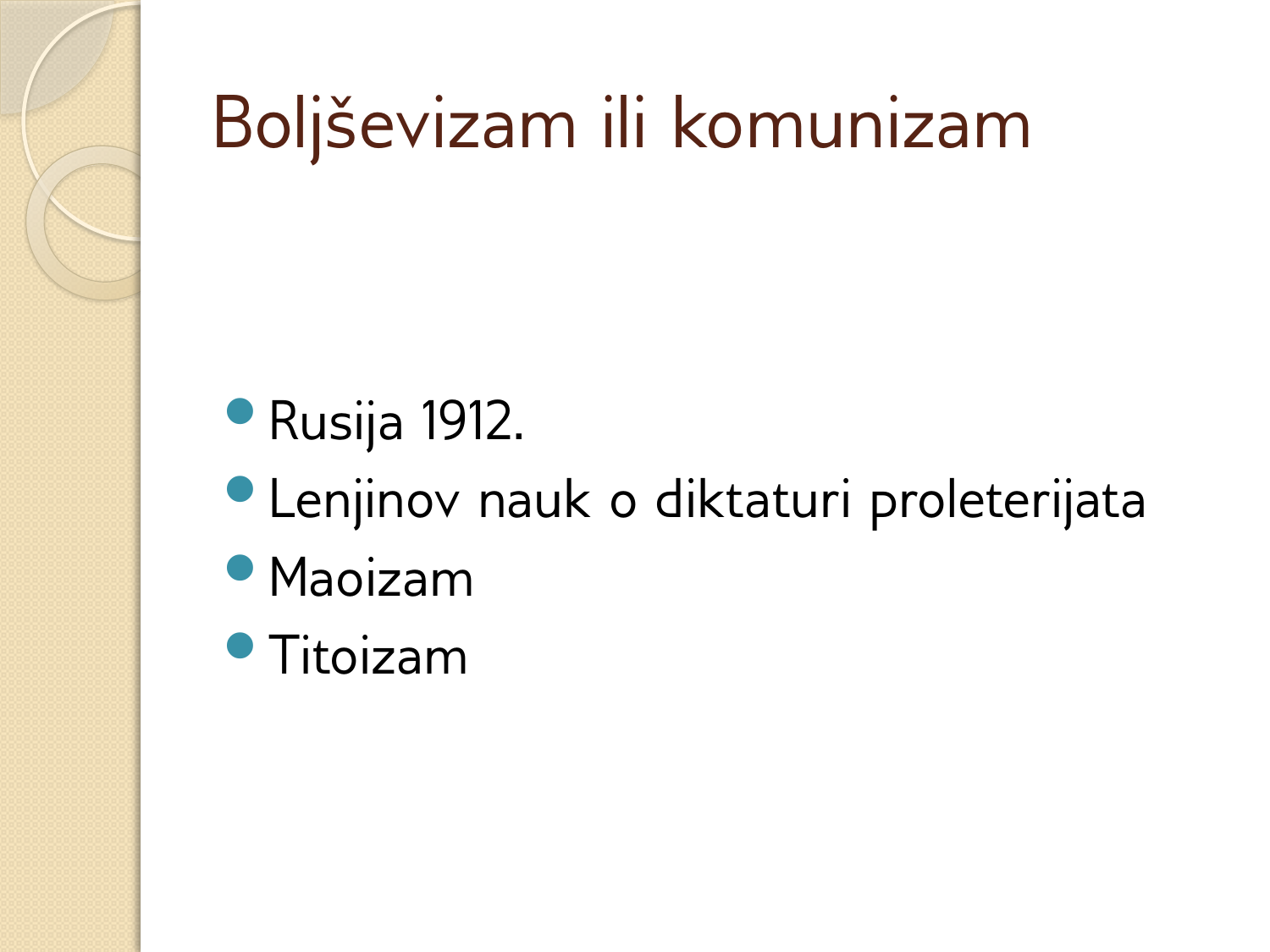

# Boljševizam ili komunizam
Rusija 1912.
Lenjinov nauk o diktaturi proleterijata
Maoizam
Titoizam